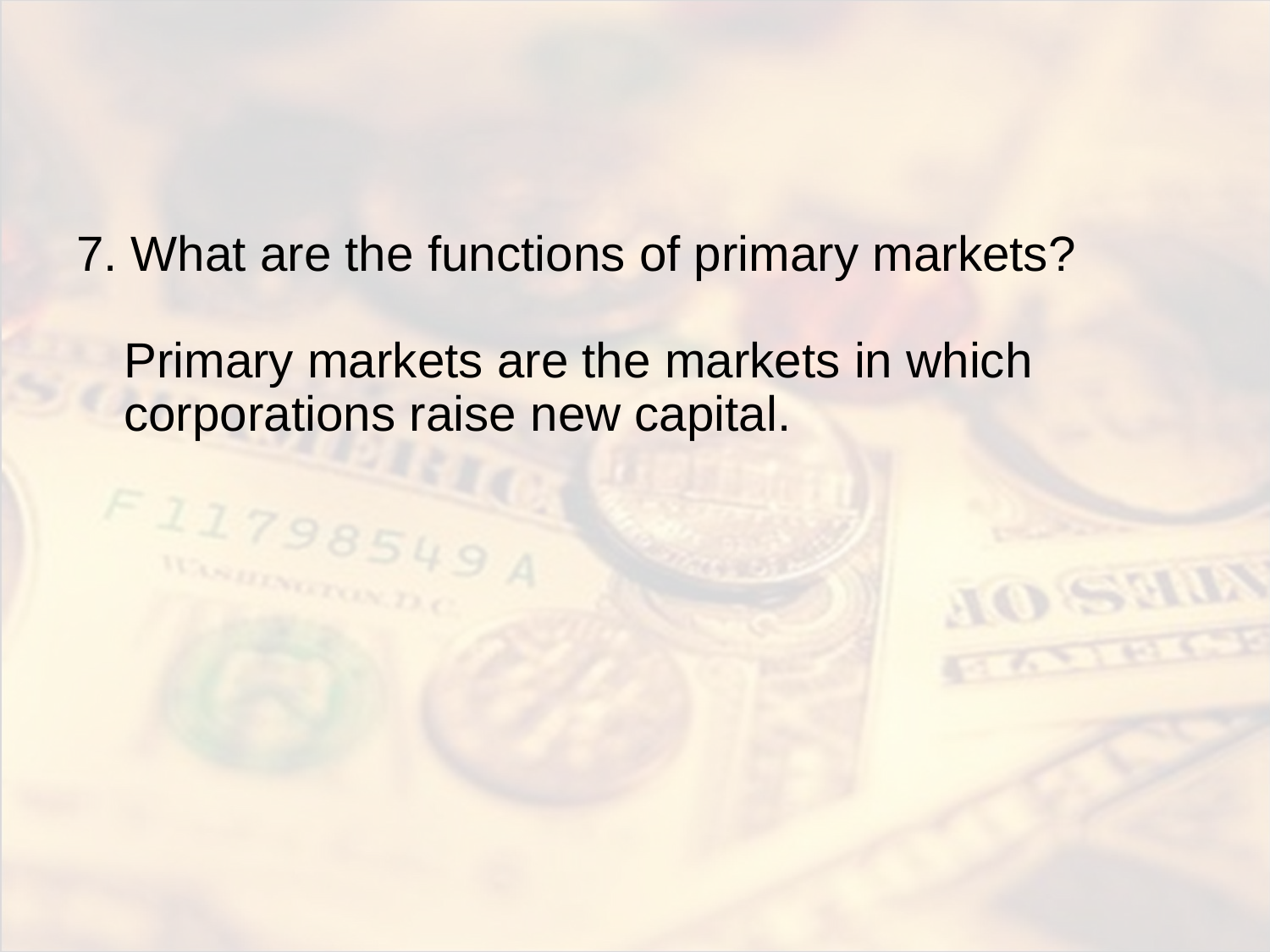

#
7. What are the functions of primary markets?
Primary markets are the markets in which corporations raise new capital.